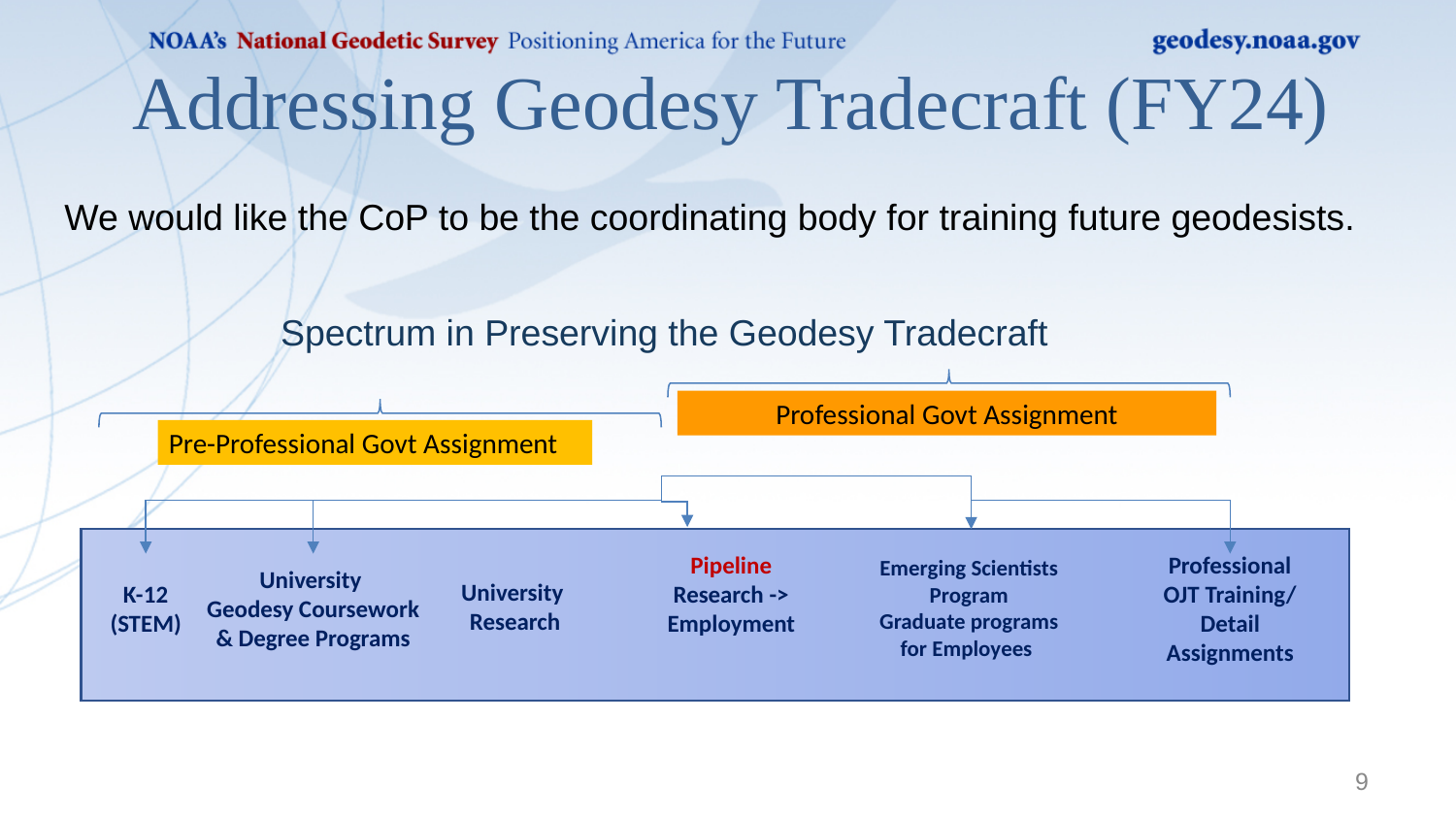

# Addressing Geodesy Tradecraft (FY24)

We would like the CoP to be the coordinating body for training future geodesists.
Spectrum in Preserving the Geodesy Tradecraft
Professional Govt Assignment
Pre-Professional Govt Assignment

University
Research
Emerging Scientists Program
Graduate programs for Employees
Pipeline
Research -> Employment

K-12
(STEM)
University
Geodesy Coursework & Degree Programs
Professional
OJT Training/
Detail Assignments
9